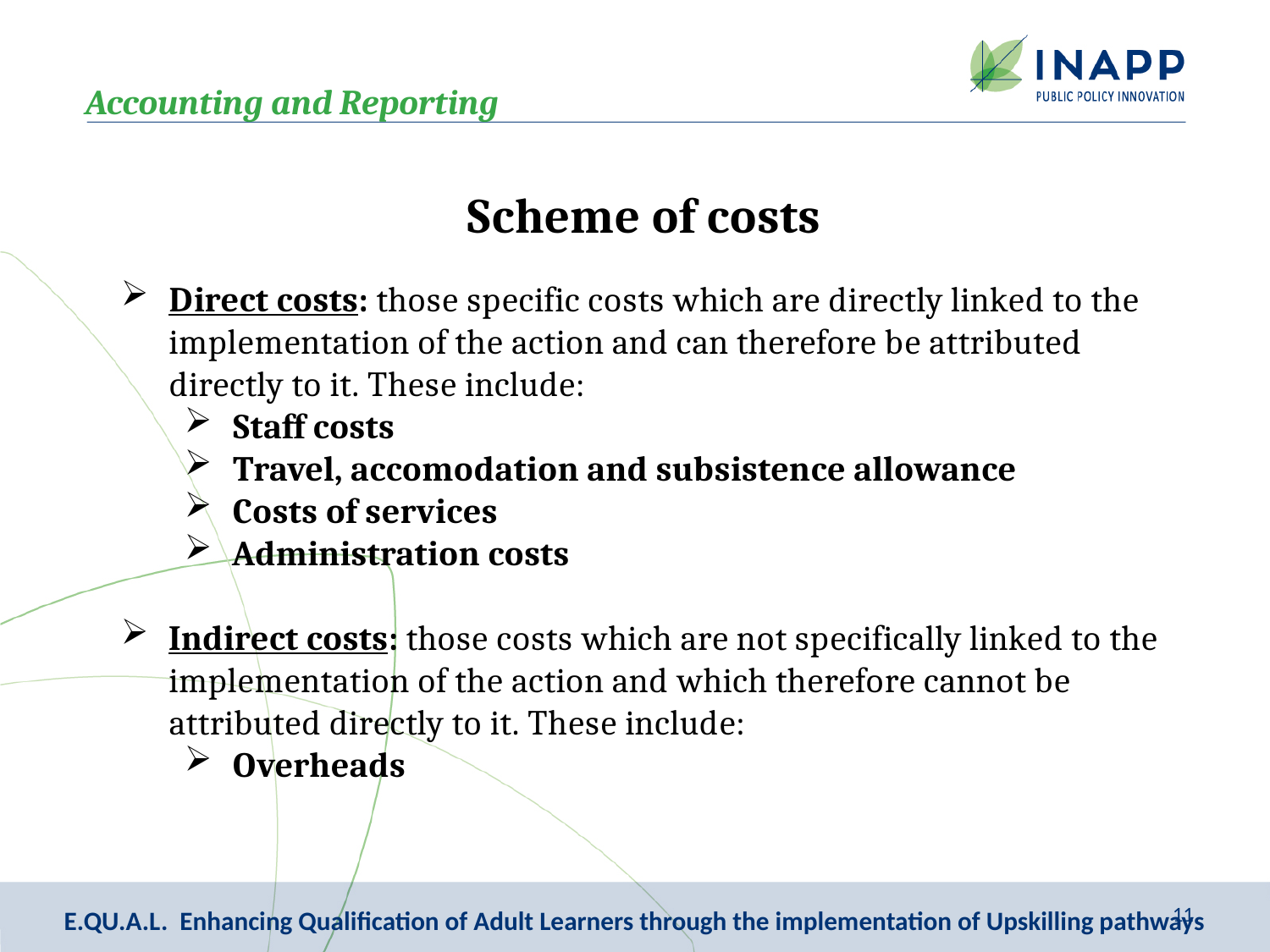

Accounting and Reporting
Scheme of costs

Direct costs: those specific costs which are directly linked to the implementation of the action and can therefore be attributed directly to it. These include:
Staff costs
Travel, accomodation and subsistence allowance
Costs of services
Administration costs

Indirect costs: those costs which are not specifically linked to the implementation of the action and which therefore cannot be attributed directly to it. These include:
Overheads

11
E.QU.A.L.  Enhancing Qualification of Adult Learners through the implementation of Upskilling pathways